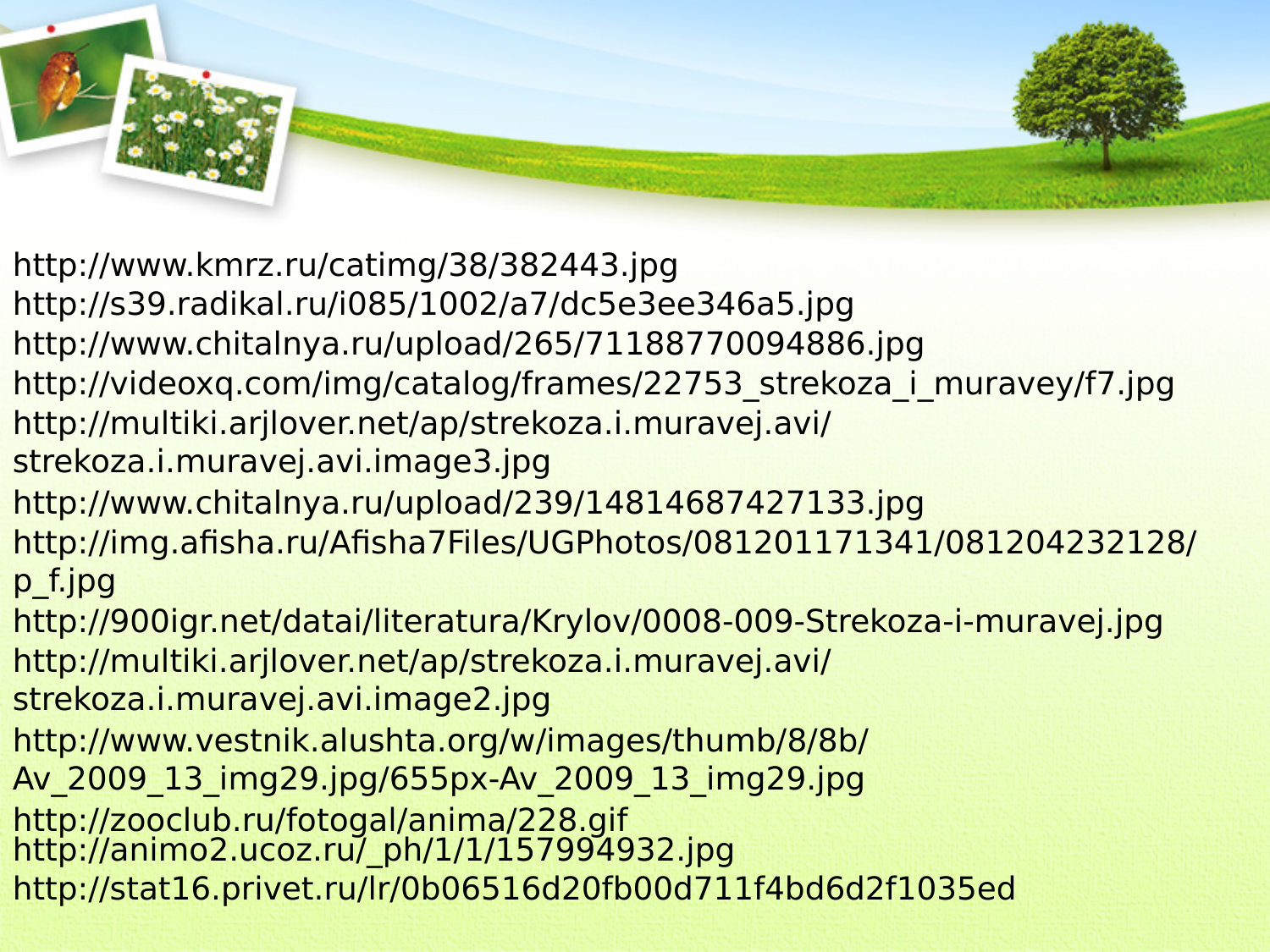

http://www.kmrz.ru/catimg/38/382443.jpg
http://s39.radikal.ru/i085/1002/a7/dc5e3ee346a5.jpg
http://www.chitalnya.ru/upload/265/71188770094886.jpg
http://videoxq.com/img/catalog/frames/22753_strekoza_i_muravey/f7.jpg
http://multiki.arjlover.net/ap/strekoza.i.muravej.avi/strekoza.i.muravej.avi.image3.jpg
http://www.chitalnya.ru/upload/239/14814687427133.jpg
http://img.afisha.ru/Afisha7Files/UGPhotos/081201171341/081204232128/p_f.jpg
http://900igr.net/datai/literatura/Krylov/0008-009-Strekoza-i-muravej.jpg
http://multiki.arjlover.net/ap/strekoza.i.muravej.avi/strekoza.i.muravej.avi.image2.jpg
http://www.vestnik.alushta.org/w/images/thumb/8/8b/Av_2009_13_img29.jpg/655px-Av_2009_13_img29.jpg
http://zooclub.ru/fotogal/anima/228.gif
http://animo2.ucoz.ru/_ph/1/1/157994932.jpg
http://stat16.privet.ru/lr/0b06516d20fb00d711f4bd6d2f1035ed